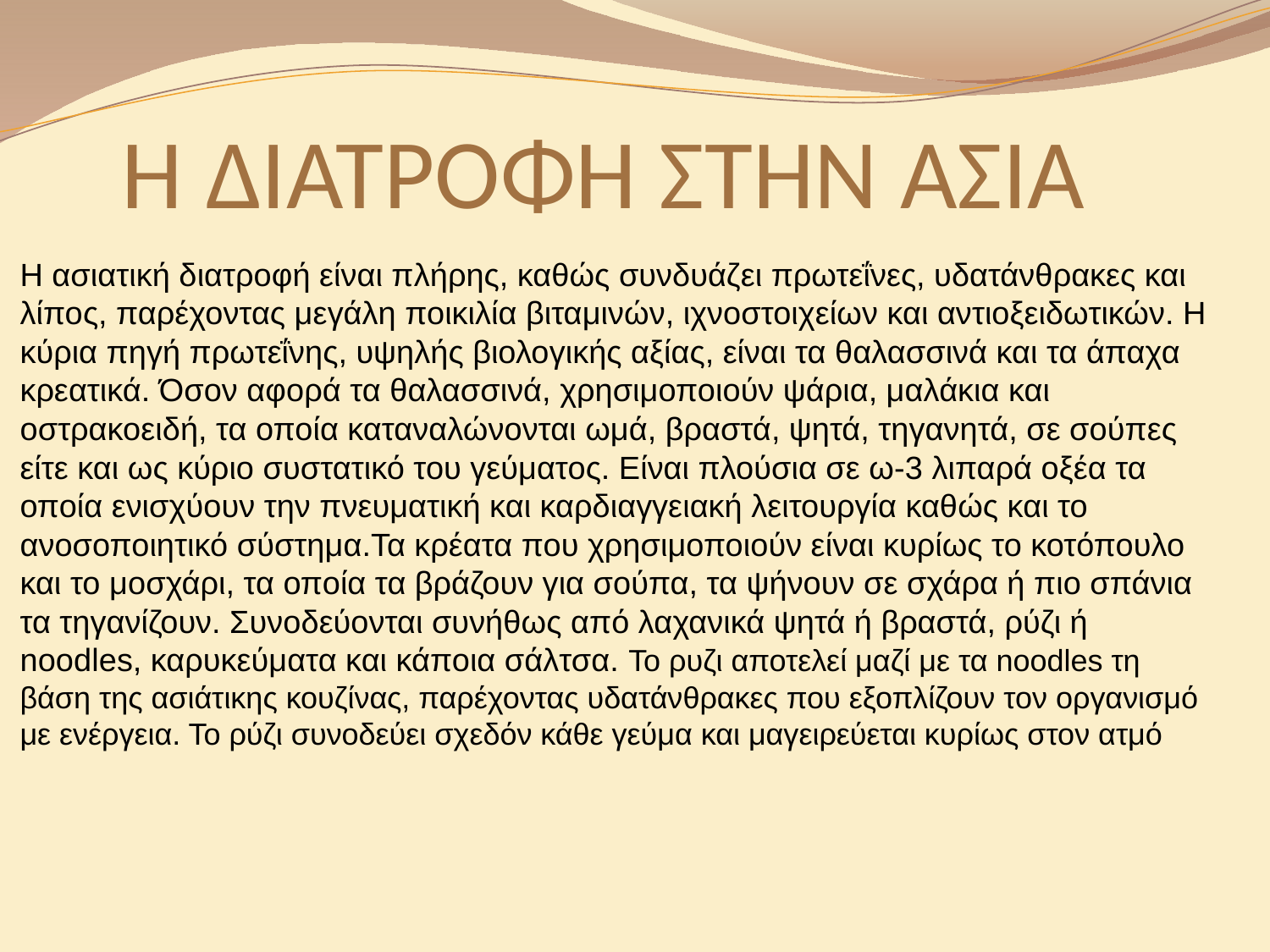

# Η ΔΙΑΤΡΟΦΗ ΣΤΗΝ ΑΣΙΑ
Η ασιατική διατροφή είναι πλήρης, καθώς συνδυάζει πρωτεΐνες, υδατάνθρακες και λίπος, παρέχοντας μεγάλη ποικιλία βιταμινών, ιχνοστοιχείων και αντιοξειδωτικών. Η κύρια πηγή πρωτεΐνης, υψηλής βιολογικής αξίας, είναι τα θαλασσινά και τα άπαχα κρεατικά. Όσον αφορά τα θαλασσινά, χρησιμοποιούν ψάρια, μαλάκια και οστρακοειδή, τα οποία καταναλώνονται ωμά, βραστά, ψητά, τηγανητά, σε σούπες είτε και ως κύριο συστατικό του γεύματος. Είναι πλούσια σε ω-3 λιπαρά οξέα τα οποία ενισχύουν την πνευματική και καρδιαγγειακή λειτουργία καθώς και το ανοσοποιητικό σύστημα.Τα κρέατα που χρησιμοποιούν είναι κυρίως το κοτόπουλο και το μοσχάρι, τα οποία τα βράζουν για σούπα, τα ψήνουν σε σχάρα ή πιο σπάνια τα τηγανίζουν. Συνοδεύονται συνήθως από λαχανικά ψητά ή βραστά, ρύζι ή noodles, καρυκεύματα και κάποια σάλτσα. Το ρυζι αποτελεί μαζί με τα noodles τη βάση της ασιάτικης κουζίνας, παρέχοντας υδατάνθρακες που εξοπλίζουν τον οργανισμό με ενέργεια. Το ρύζι συνοδεύει σχεδόν κάθε γεύμα και μαγειρεύεται κυρίως στον ατμό